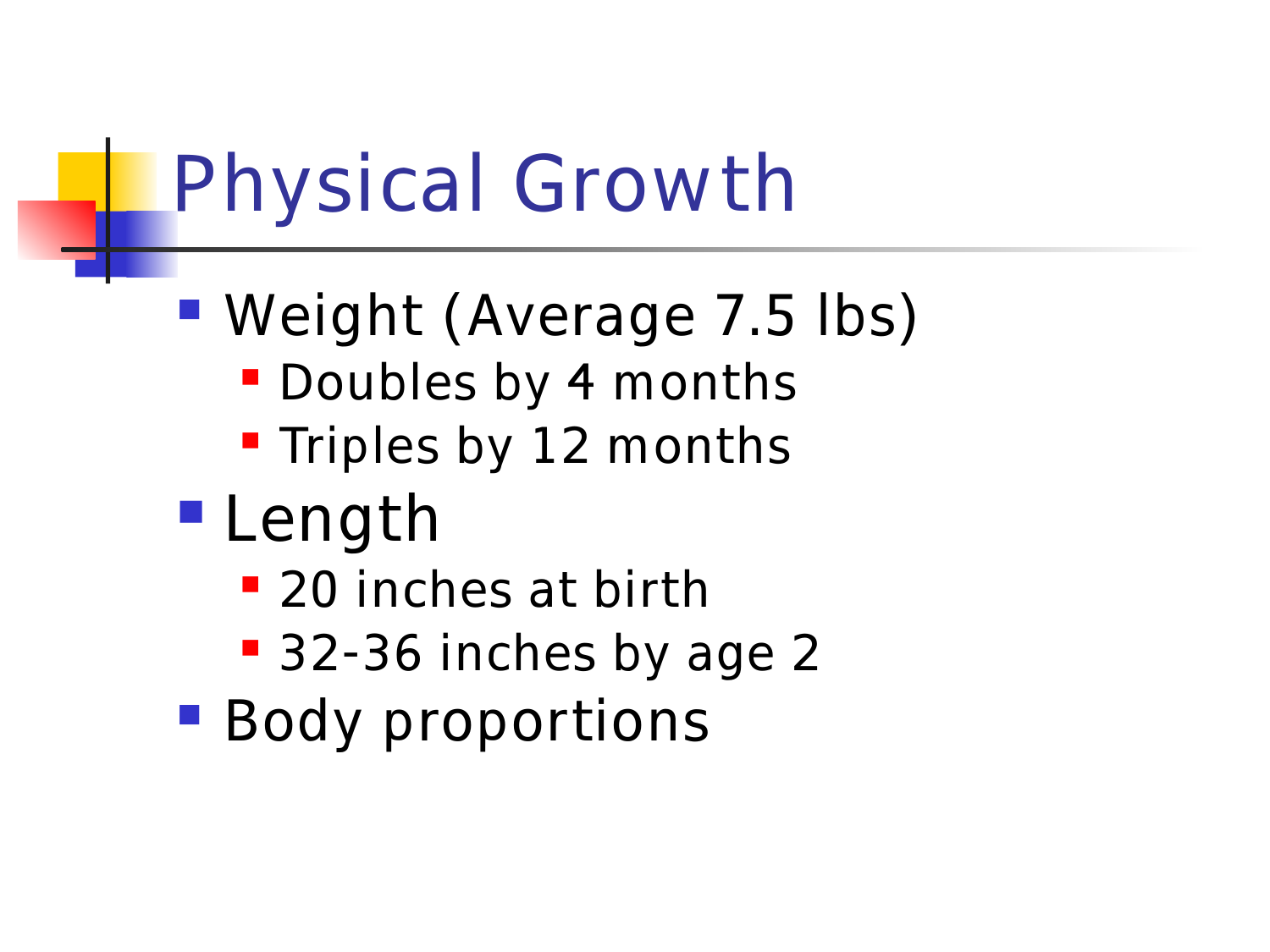

# Physical Growth
Weight (Average 7.5 lbs)
Doubles by 4 months
Triples by 12 months
Length
20 inches at birth
32-36 inches by age 2
Body proportions